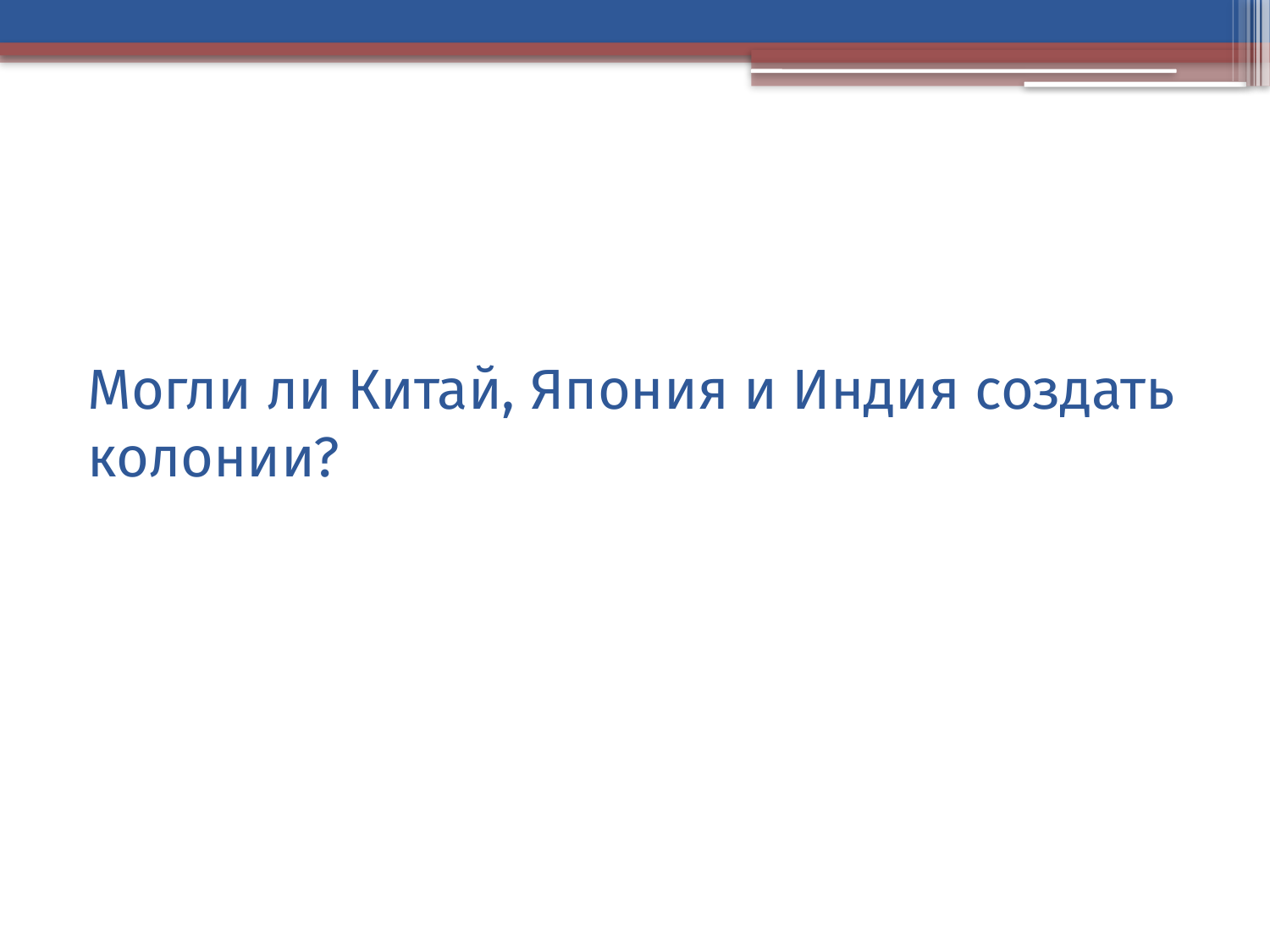

# Могли ли Китай, Япония и Индия создать колонии?